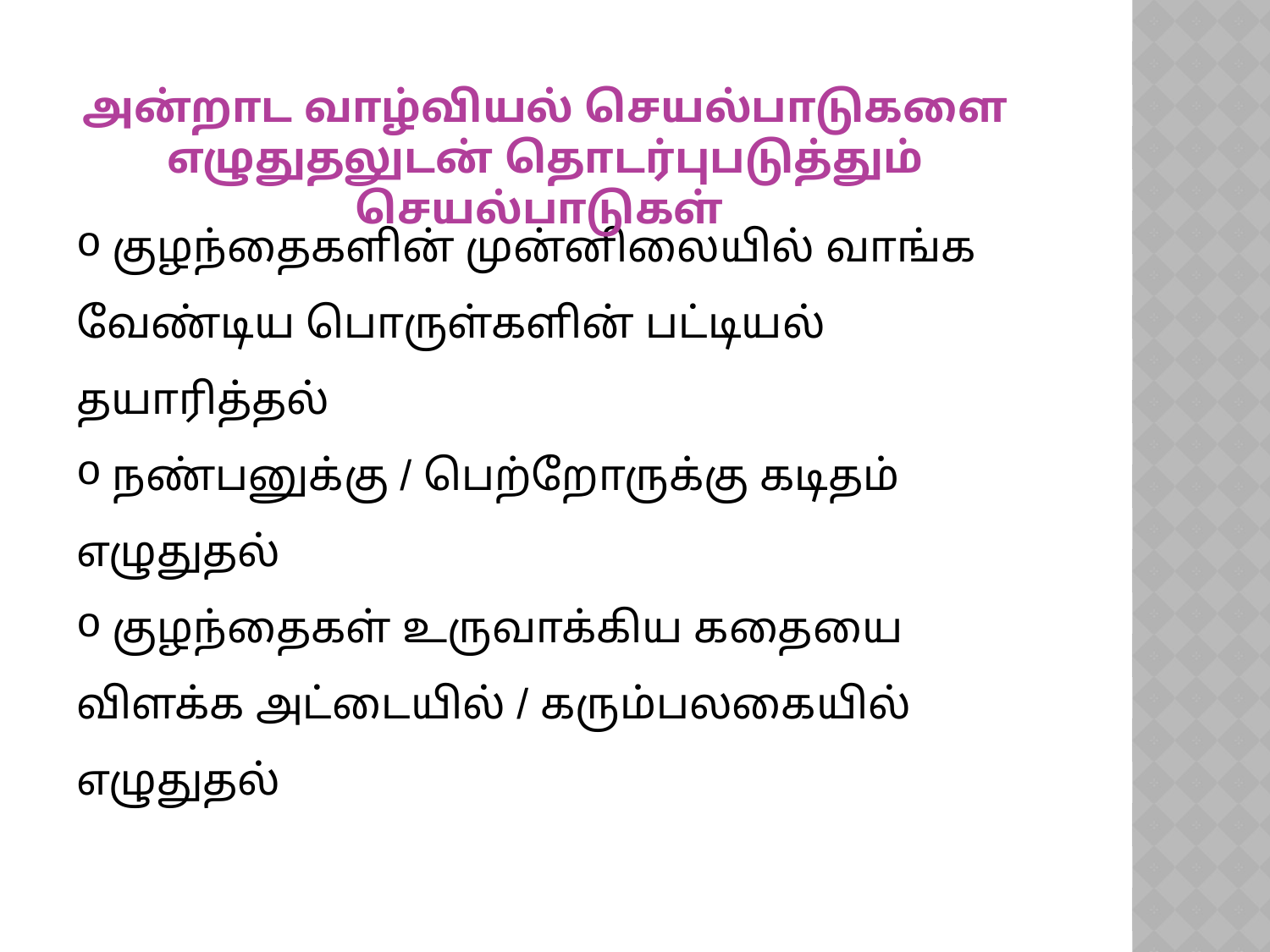

அன்றாட வாழ்வியல் செயல்பாடுகளை எழுதுதலுடன் தொடர்புபடுத்தும் செயல்பாடுகள்
 குழந்தைகளின் முன்னிலையில் வாங்க வேண்டிய பொருள்களின் பட்டியல் தயாரித்தல்
 நண்பனுக்கு / பெற்றோருக்கு கடிதம் எழுதுதல்
 குழந்தைகள் உருவாக்கிய கதையை விளக்க அட்டையில் / கரும்பலகையில் எழுதுதல்